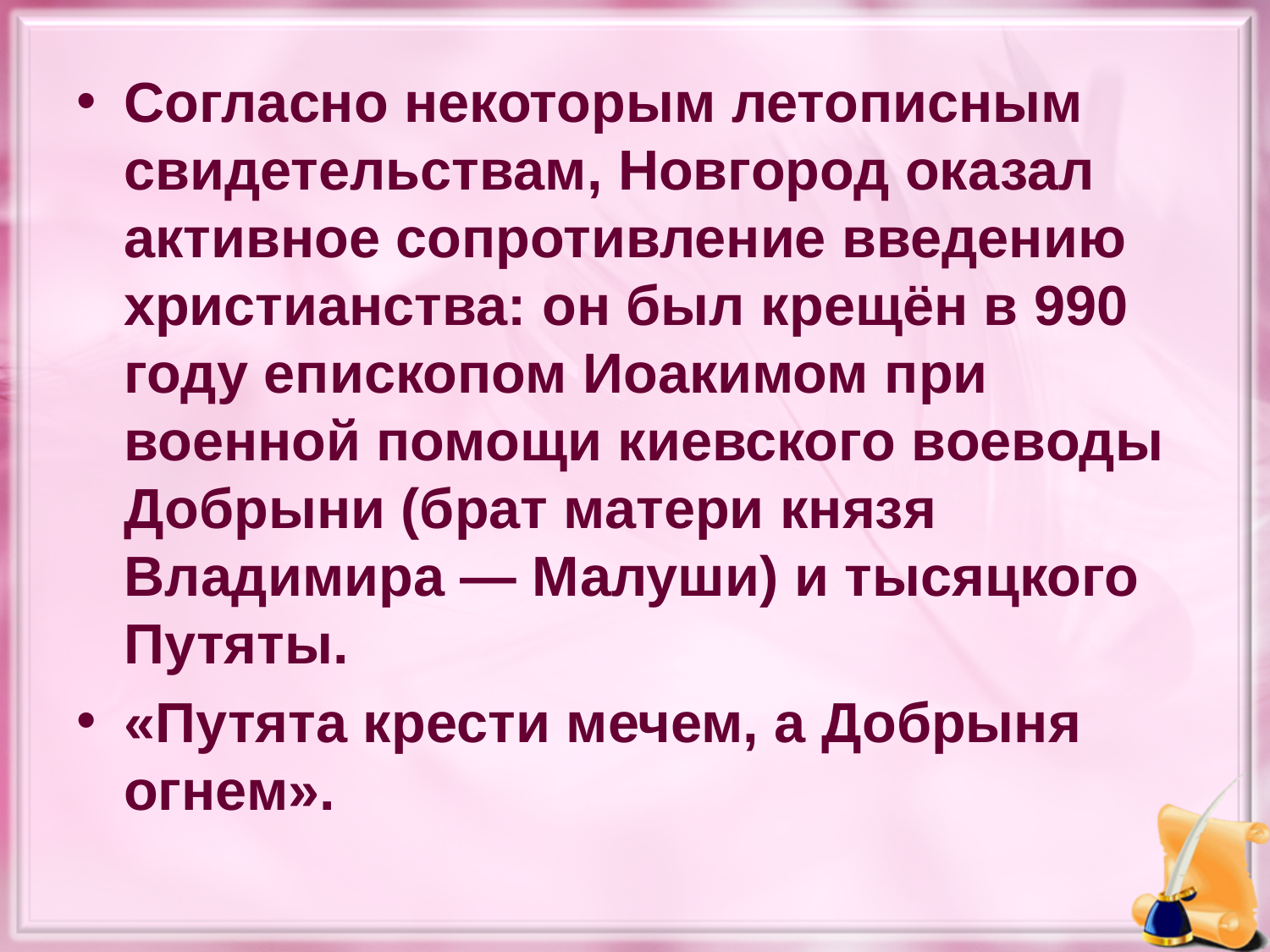

Согласно некоторым летописным свидетельствам, Новгород оказал активное сопротивление введению христианства: он был крещён в 990 году епископом Иоакимом при военной помощи киевского воеводы Добрыни (брат матери князя Владимира — Малуши) и тысяцкого Путяты.
«Путята крести мечем, а Добрыня огнем».